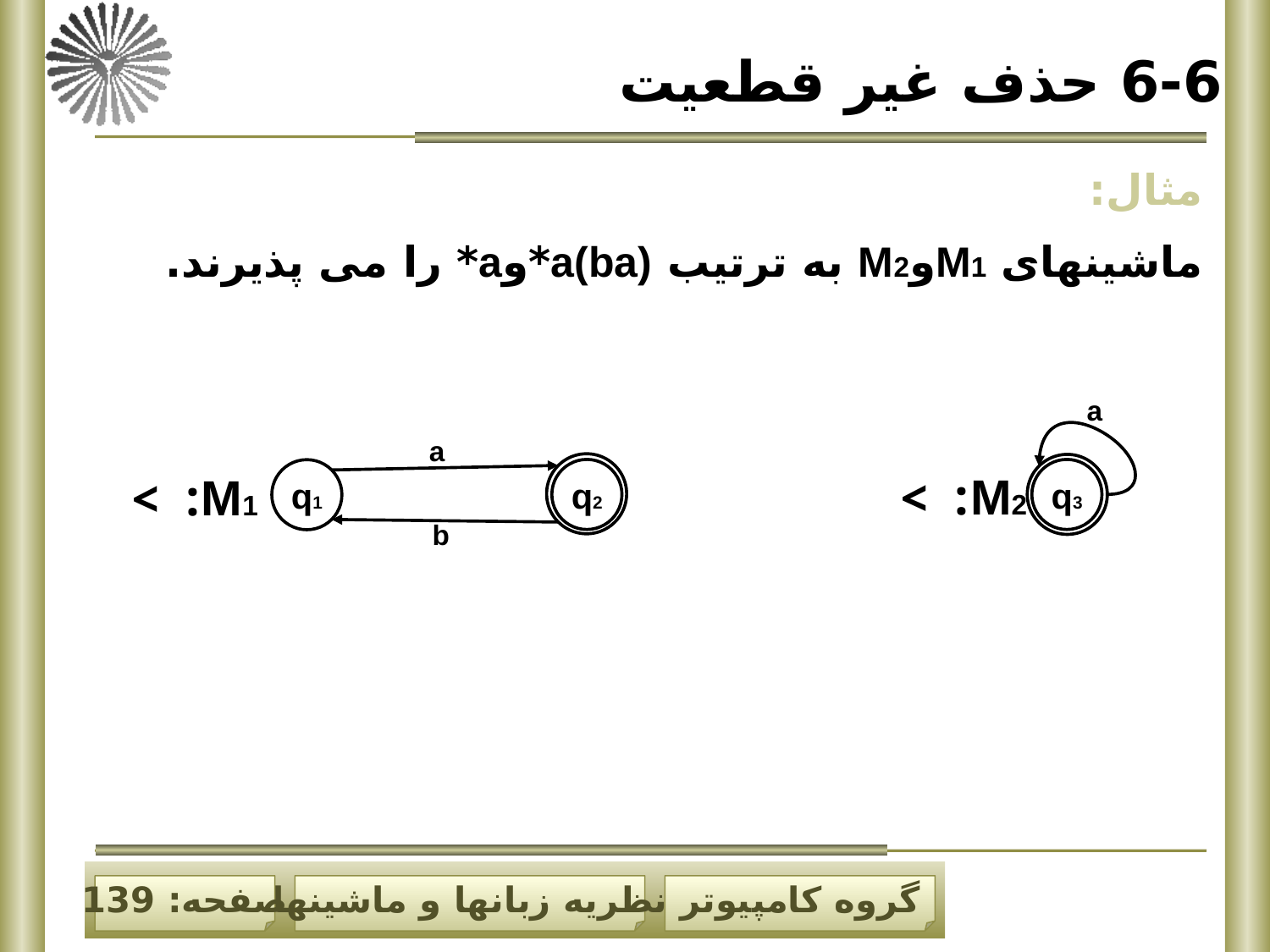

6-6 حذف غیر قطعیت
مثال:
ماشینهای M1وM2 به ترتیب a(ba)*وa* را می پذیرند.
a
a

M2:  >
q2
q3
 M1:  >
q1
b